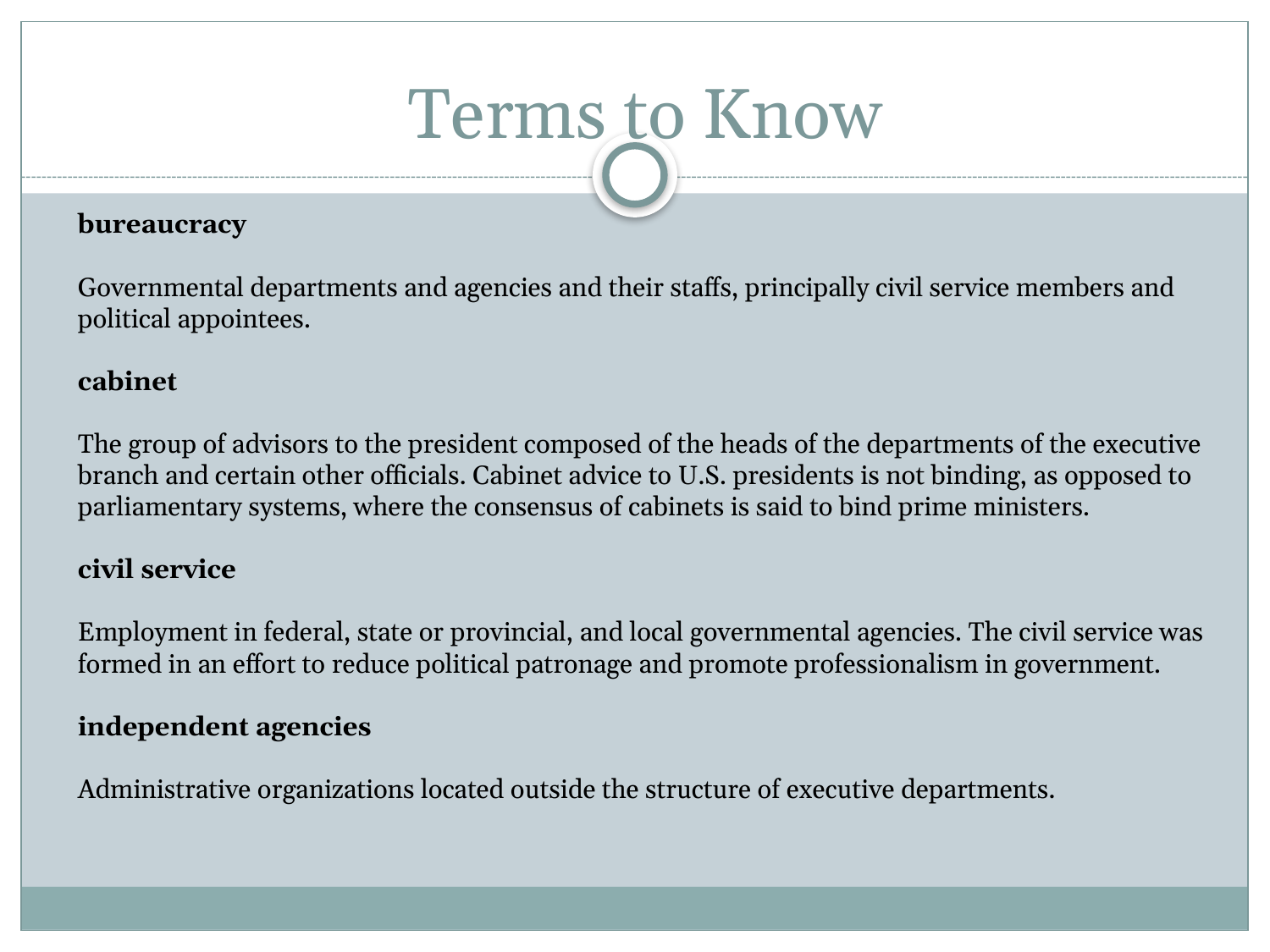

# Terms to Know
	bureaucracy 
Governmental departments and agencies and their staffs, principally civil service members and political appointees.   
cabinet 
The group of advisors to the president composed of the heads of the departments of the executive branch and certain other officials. Cabinet advice to U.S. presidents is not binding, as opposed to parliamentary systems, where the consensus of cabinets is said to bind prime ministers.
civil service 
Employment in federal, state or provincial, and local governmental agencies. The civil service was formed in an effort to reduce political patronage and promote professionalism in government.   
independent agencies 
Administrative organizations located outside the structure of executive departments.